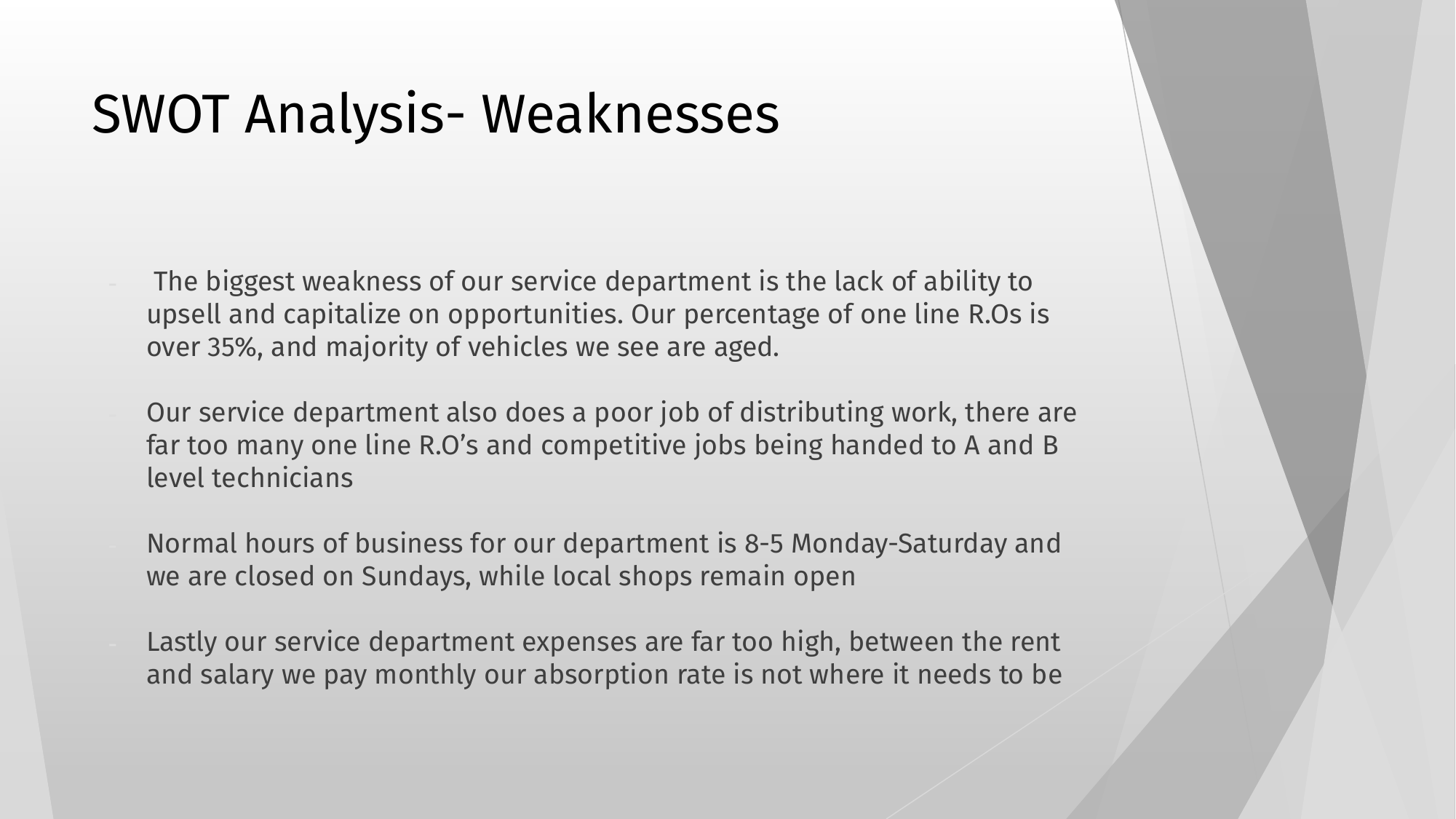

# SWOT Analysis- Weaknesses
 The biggest weakness of our service department is the lack of ability to upsell and capitalize on opportunities. Our percentage of one line R.Os is over 35%, and majority of vehicles we see are aged.

Our service department also does a poor job of distributing work, there are far too many one line R.O’s and competitive jobs being handed to A and B level technicians

Normal hours of business for our department is 8-5 Monday-Saturday and we are closed on Sundays, while local shops remain open

Lastly our service department expenses are far too high, between the rent and salary we pay monthly our absorption rate is not where it needs to be